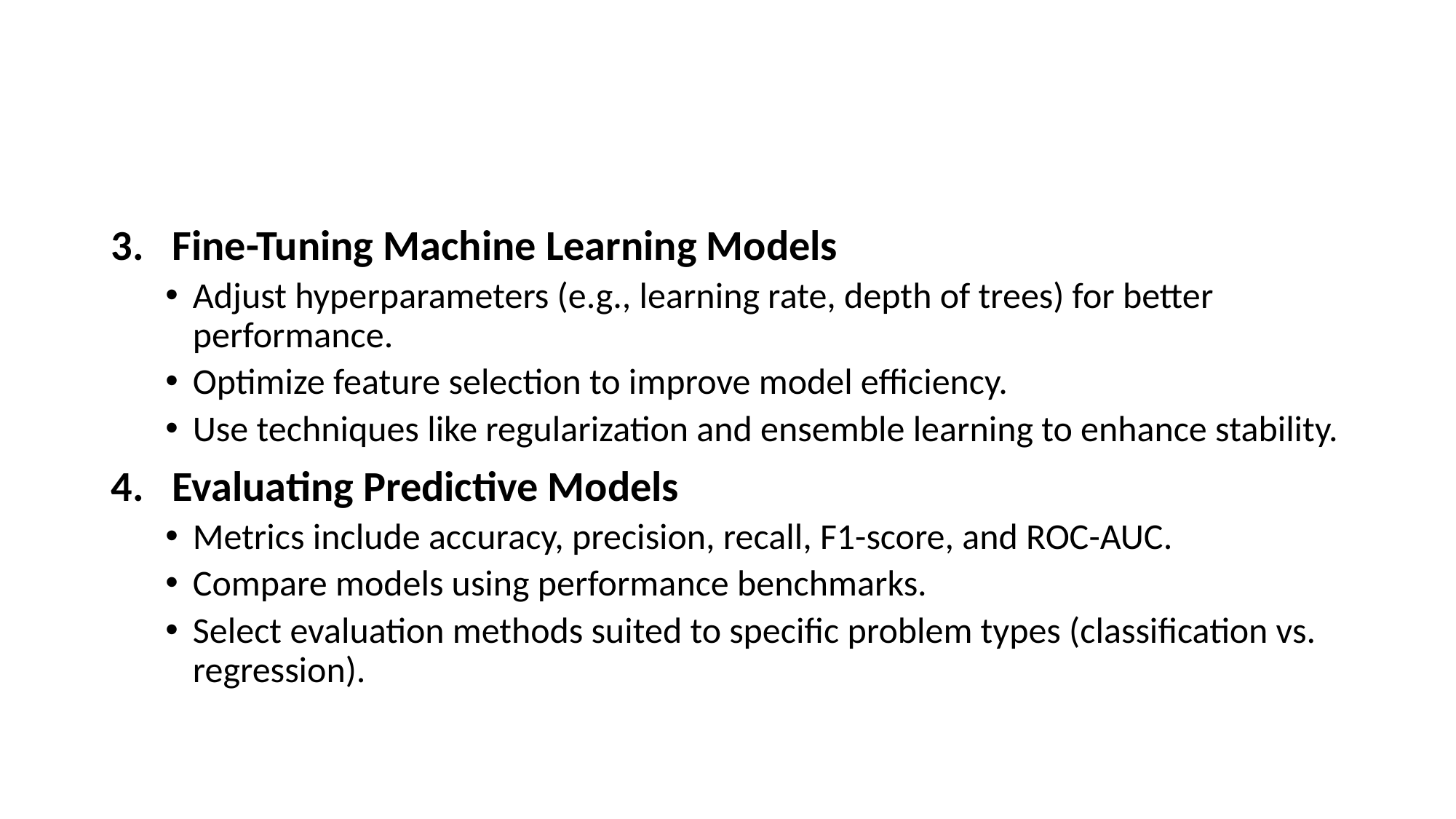

#
Fine-Tuning Machine Learning Models
Adjust hyperparameters (e.g., learning rate, depth of trees) for better performance.
Optimize feature selection to improve model efficiency.
Use techniques like regularization and ensemble learning to enhance stability.
Evaluating Predictive Models
Metrics include accuracy, precision, recall, F1-score, and ROC-AUC.
Compare models using performance benchmarks.
Select evaluation methods suited to specific problem types (classification vs. regression).